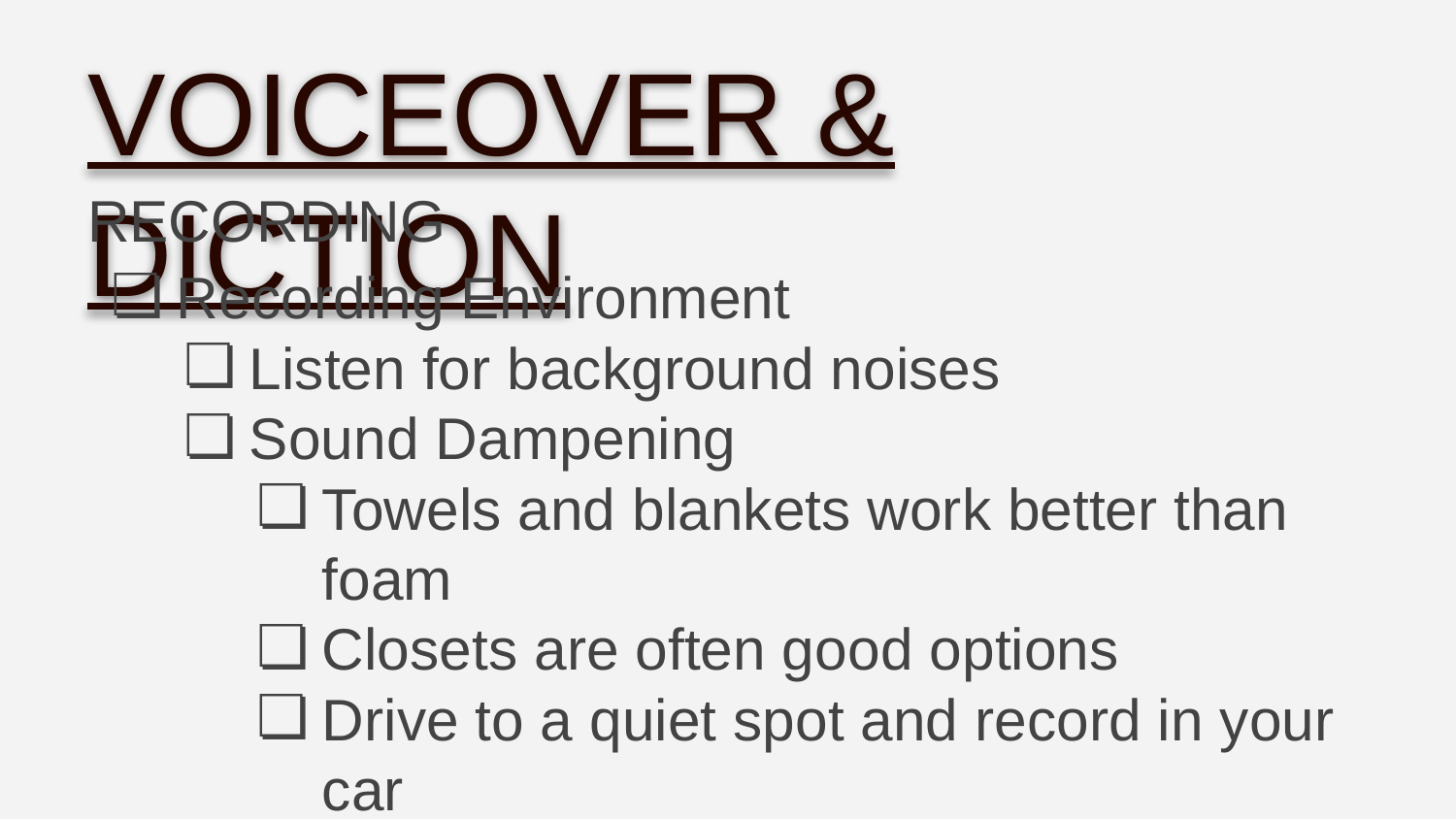

VOICEOVER & DICTION
RECORDING
Recording Environment
Listen for background noises
Sound Dampening
Towels and blankets work better than foam
Closets are often good options
Drive to a quiet spot and record in your car